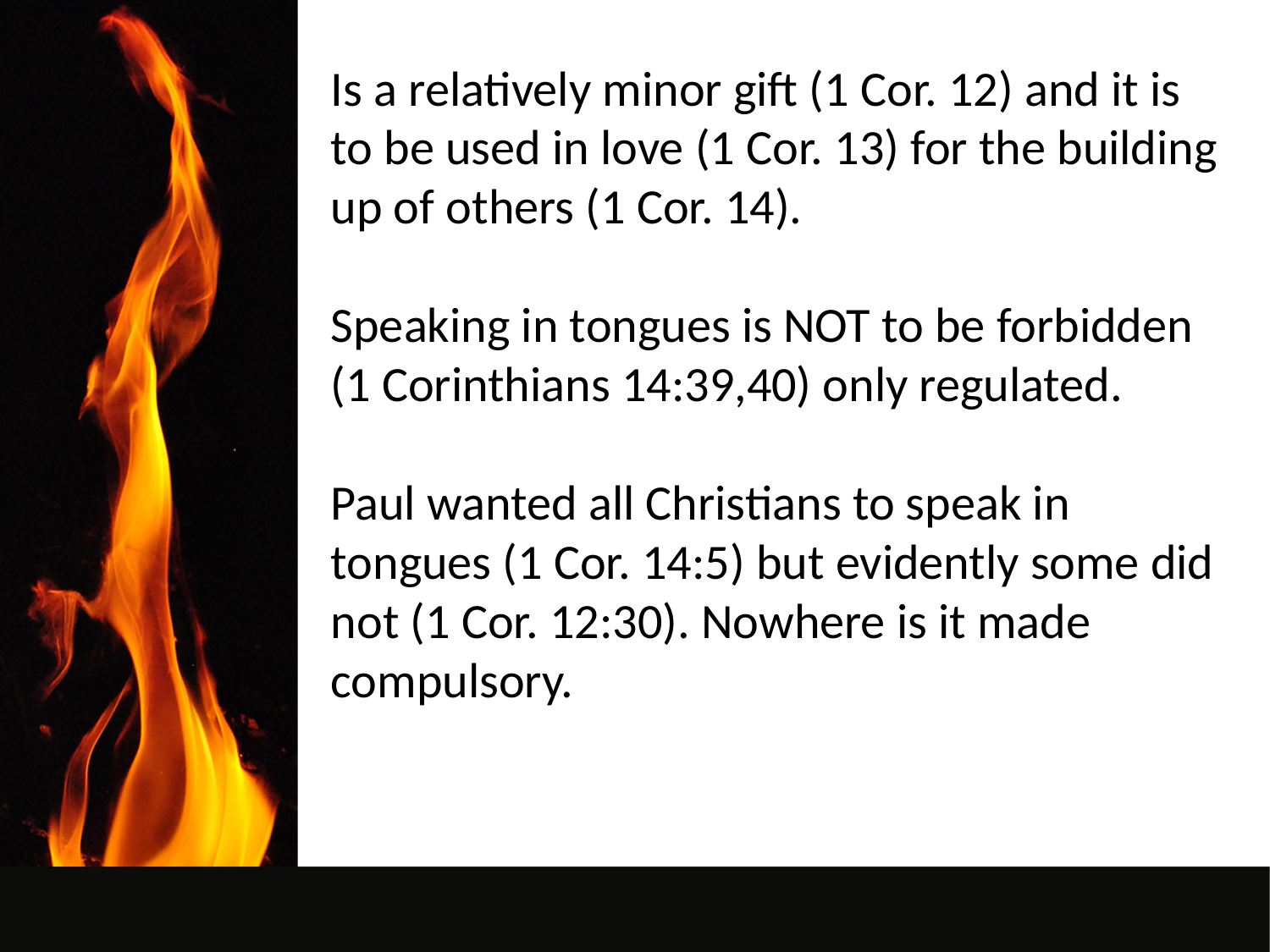

Is a relatively minor gift (1 Cor. 12) and it is to be used in love (1 Cor. 13) for the building up of others (1 Cor. 14).
Speaking in tongues is NOT to be forbidden (1 Corinthians 14:39,40) only regulated.
Paul wanted all Christians to speak in tongues (1 Cor. 14:5) but evidently some did not (1 Cor. 12:30). Nowhere is it made compulsory.